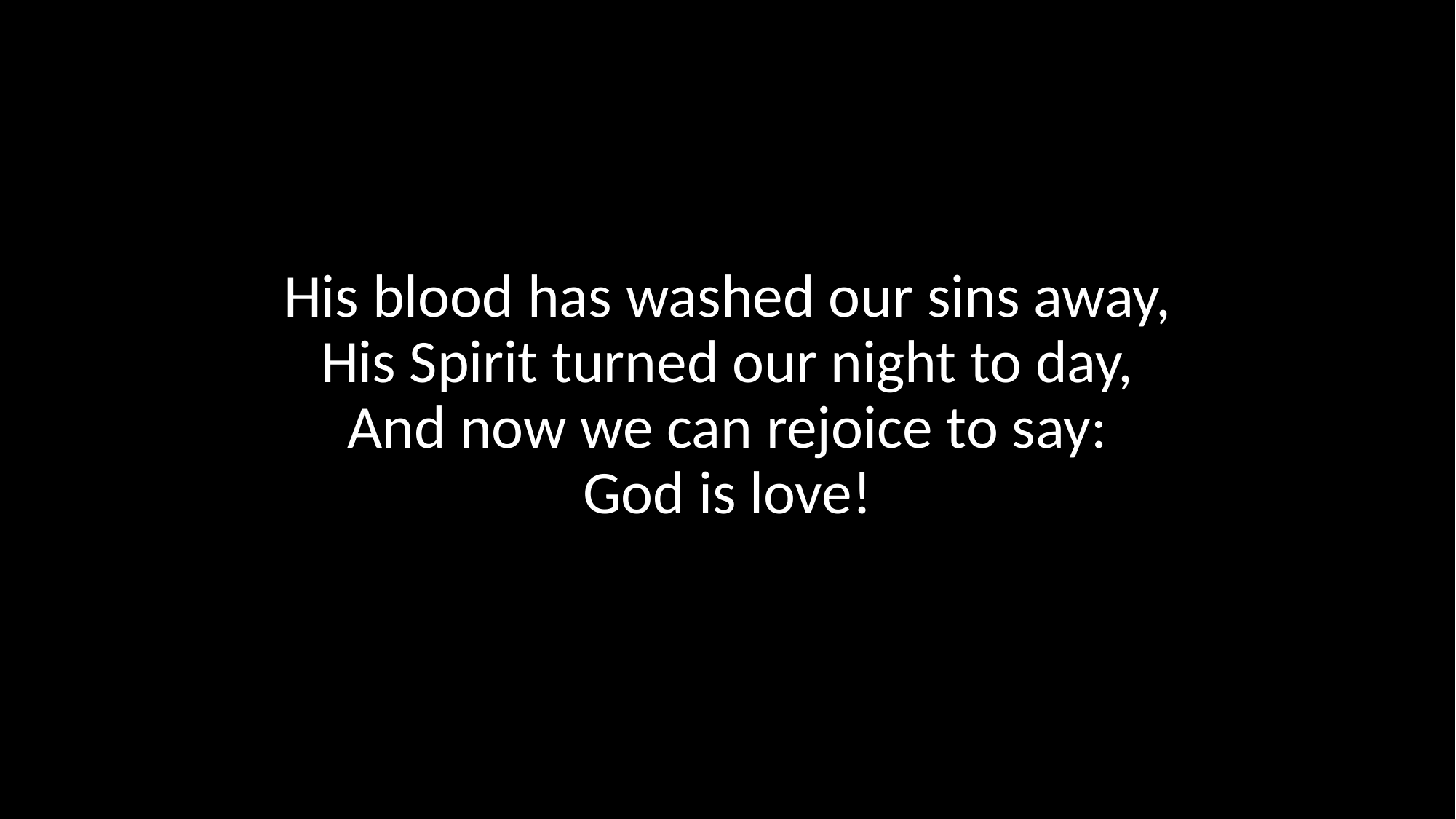

His blood has washed our sins away,
His Spirit turned our night to day,
And now we can rejoice to say:
God is love!